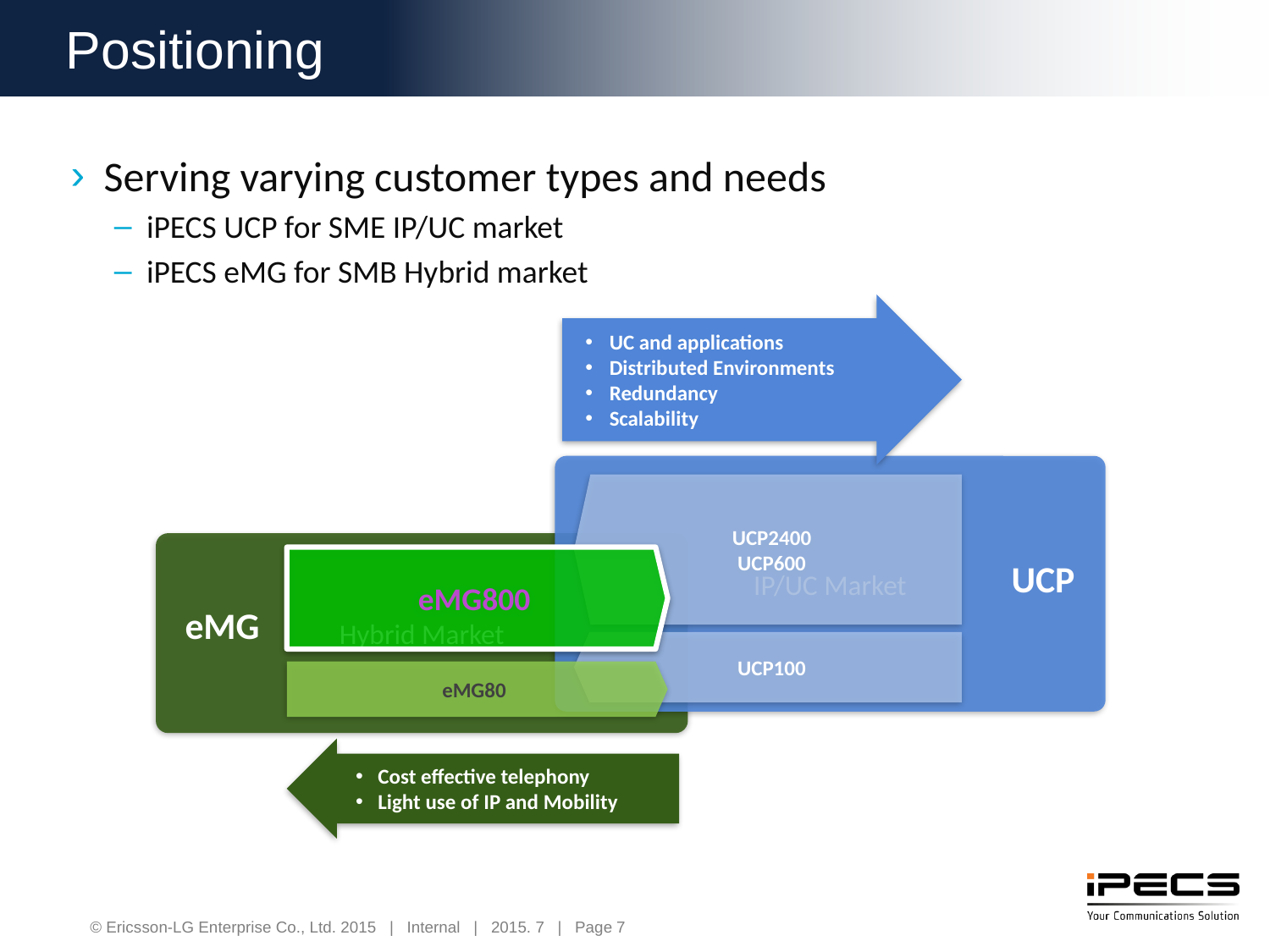

Positioning
Serving varying customer types and needs
iPECS UCP for SME IP/UC market
iPECS eMG for SMB Hybrid market
UC and applications
Distributed Environments
Redundancy
Scalability
IP/UC Market
UCP
UCP2400
UCP600
UCP100
Hybrid Market
eMG
eMG800
eMG80
Cost effective telephony
Light use of IP and Mobility